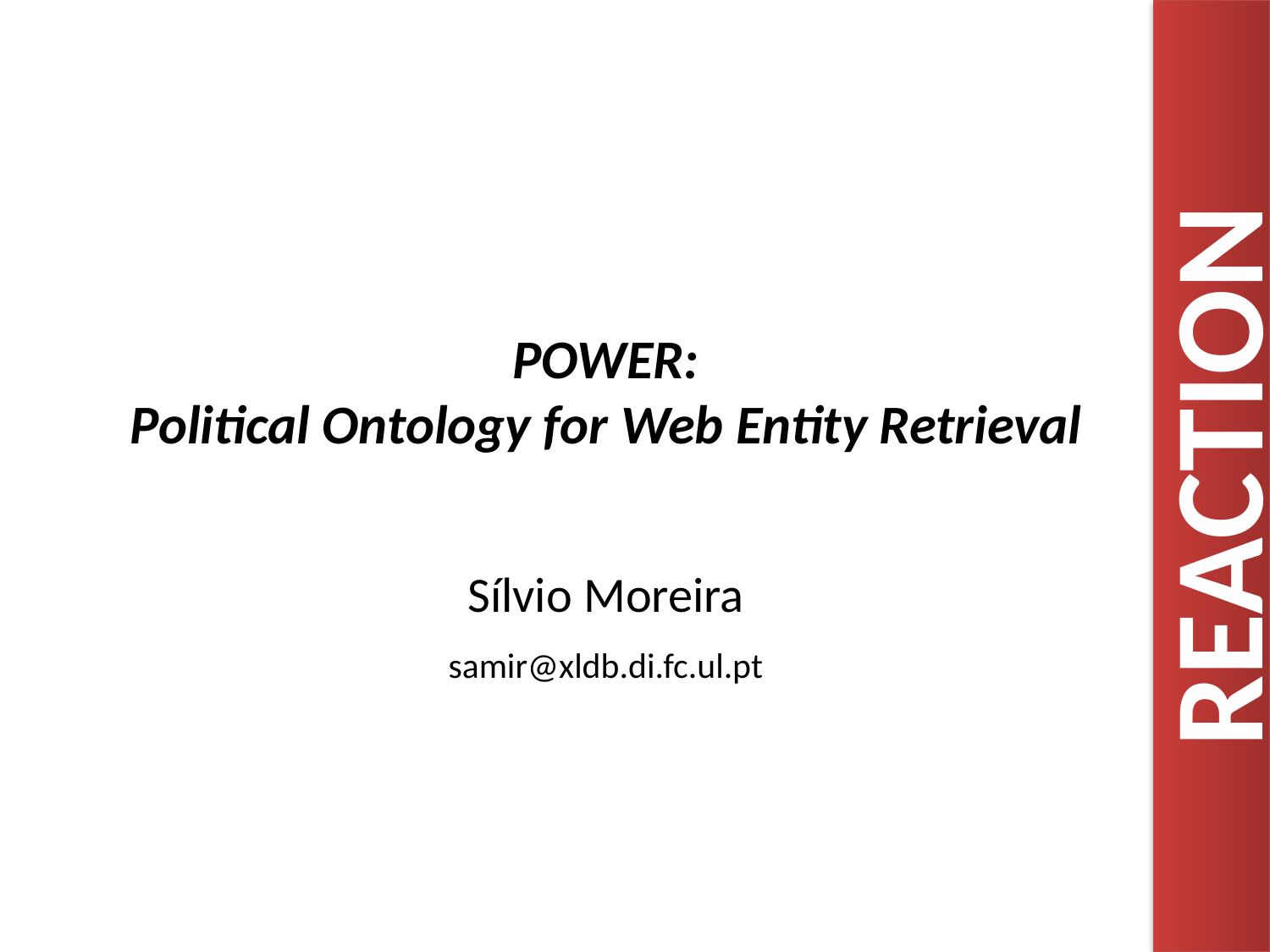

POWER:
Political Ontology for Web Entity Retrieval

Sílvio Moreira
samir@xldb.di.fc.ul.pt